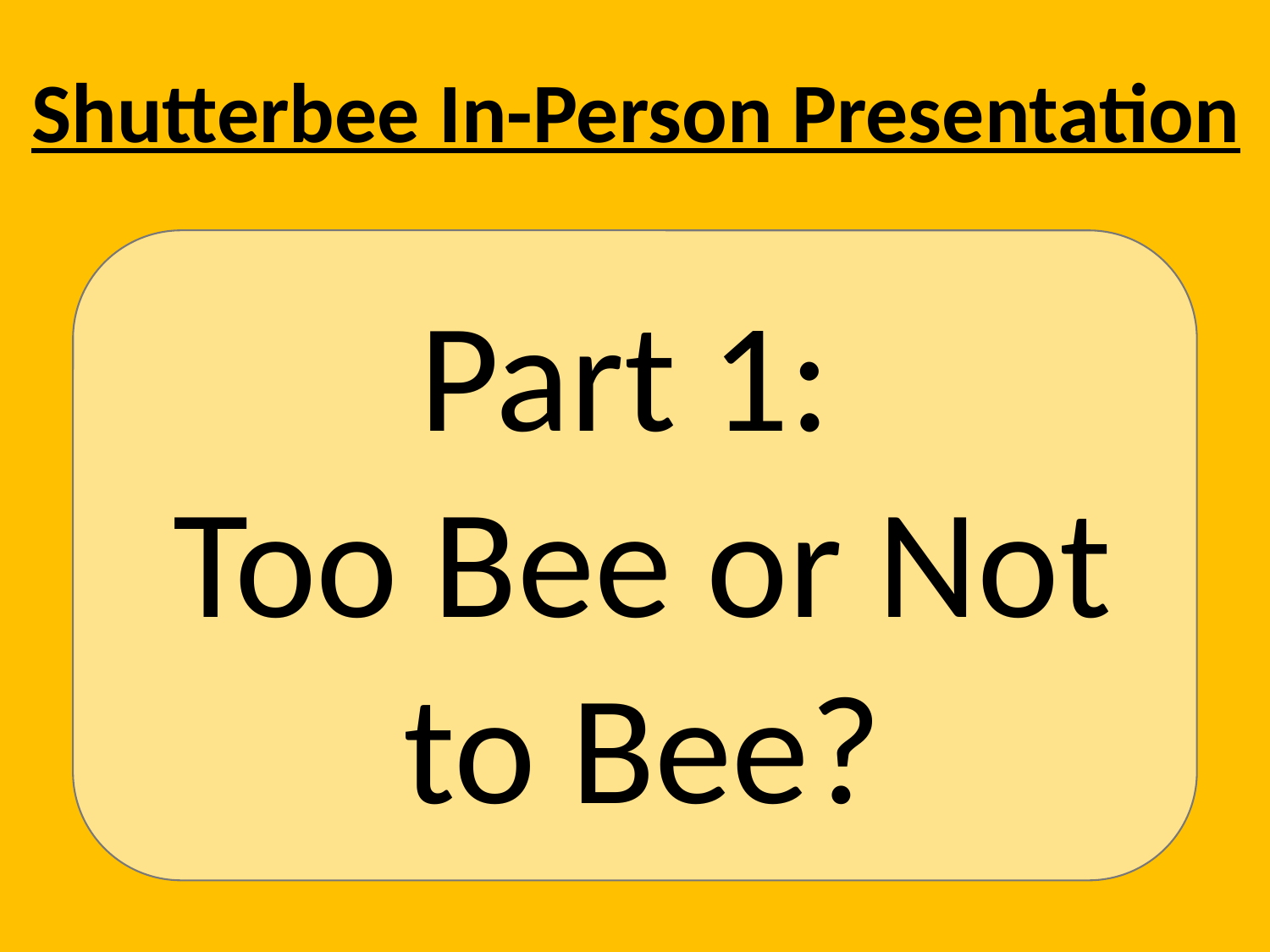

Shutterbee In-Person Presentation

Part 1:
Too Bee or Not to Bee?